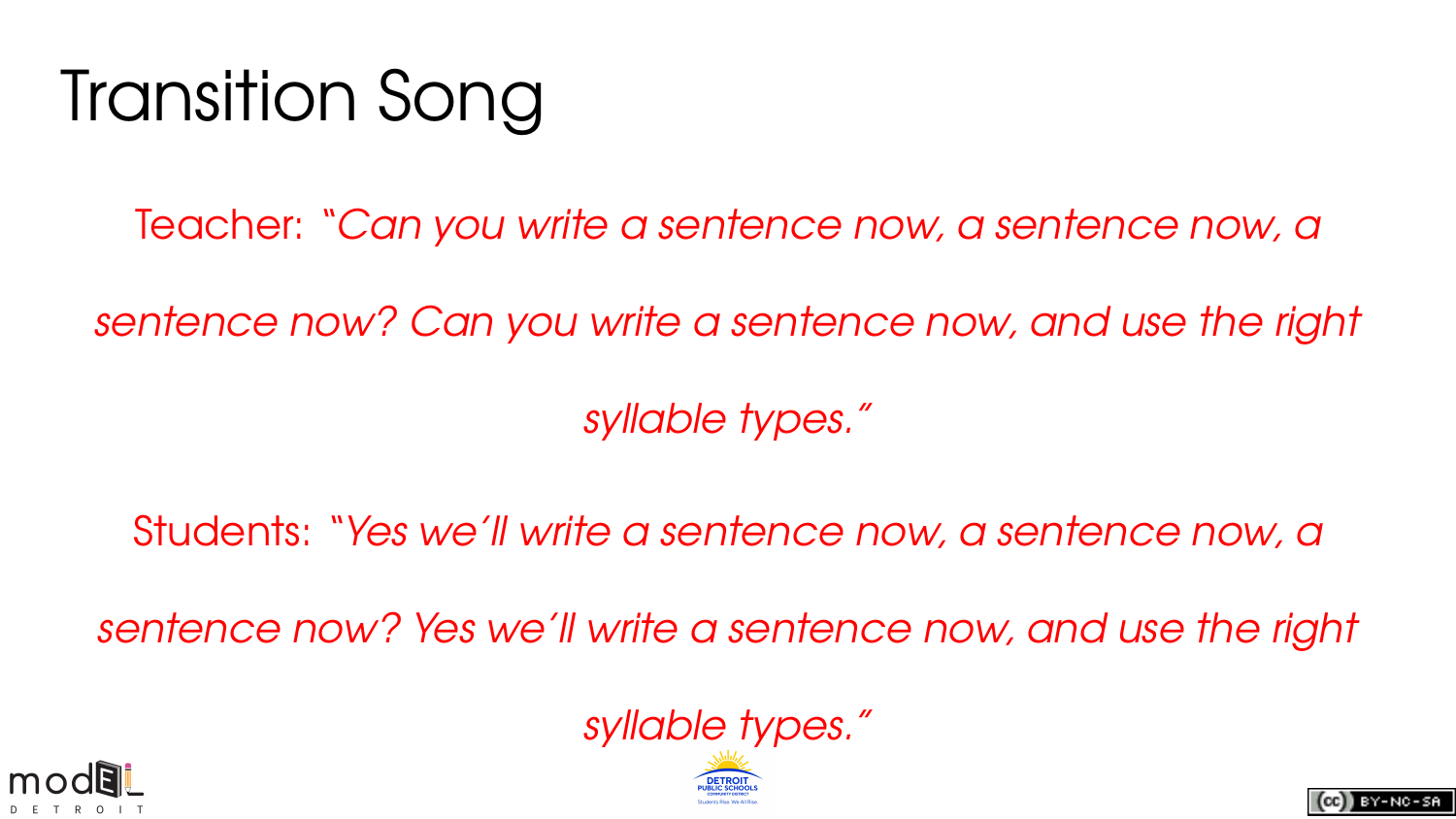

# Transition Song
Teacher: “Can you write a sentence now, a sentence now, a sentence now? Can you write a sentence now, and use the right syllable types.”
Students: “Yes we’ll write a sentence now, a sentence now, a sentence now? Yes we’ll write a sentence now, and use the right syllable types.”